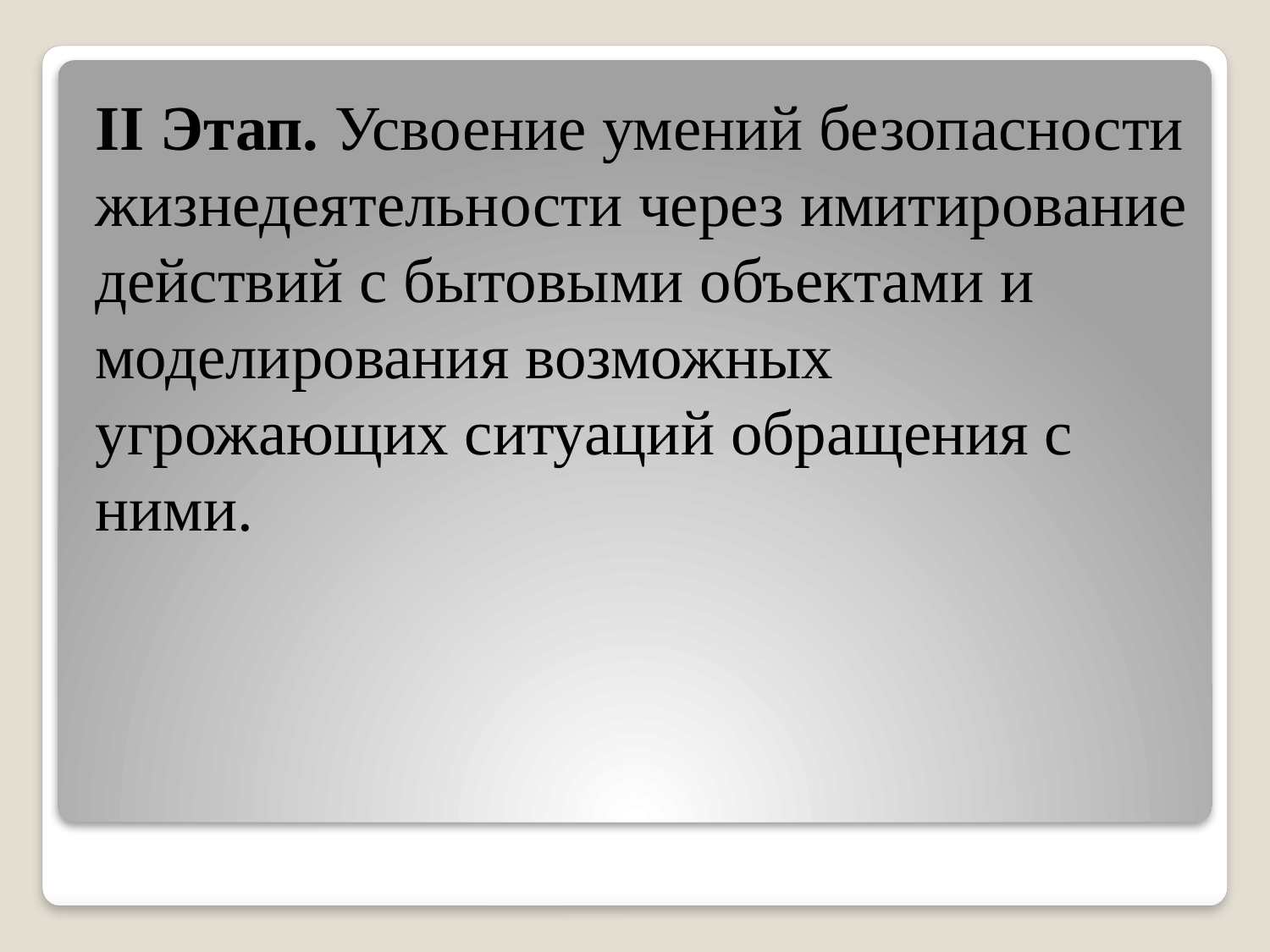

II Этап. Усвоение умений безопасности жизнедеятельности через имитирование действий с бытовыми объектами и моделирования возможных угрожающих ситуаций обращения с ними.